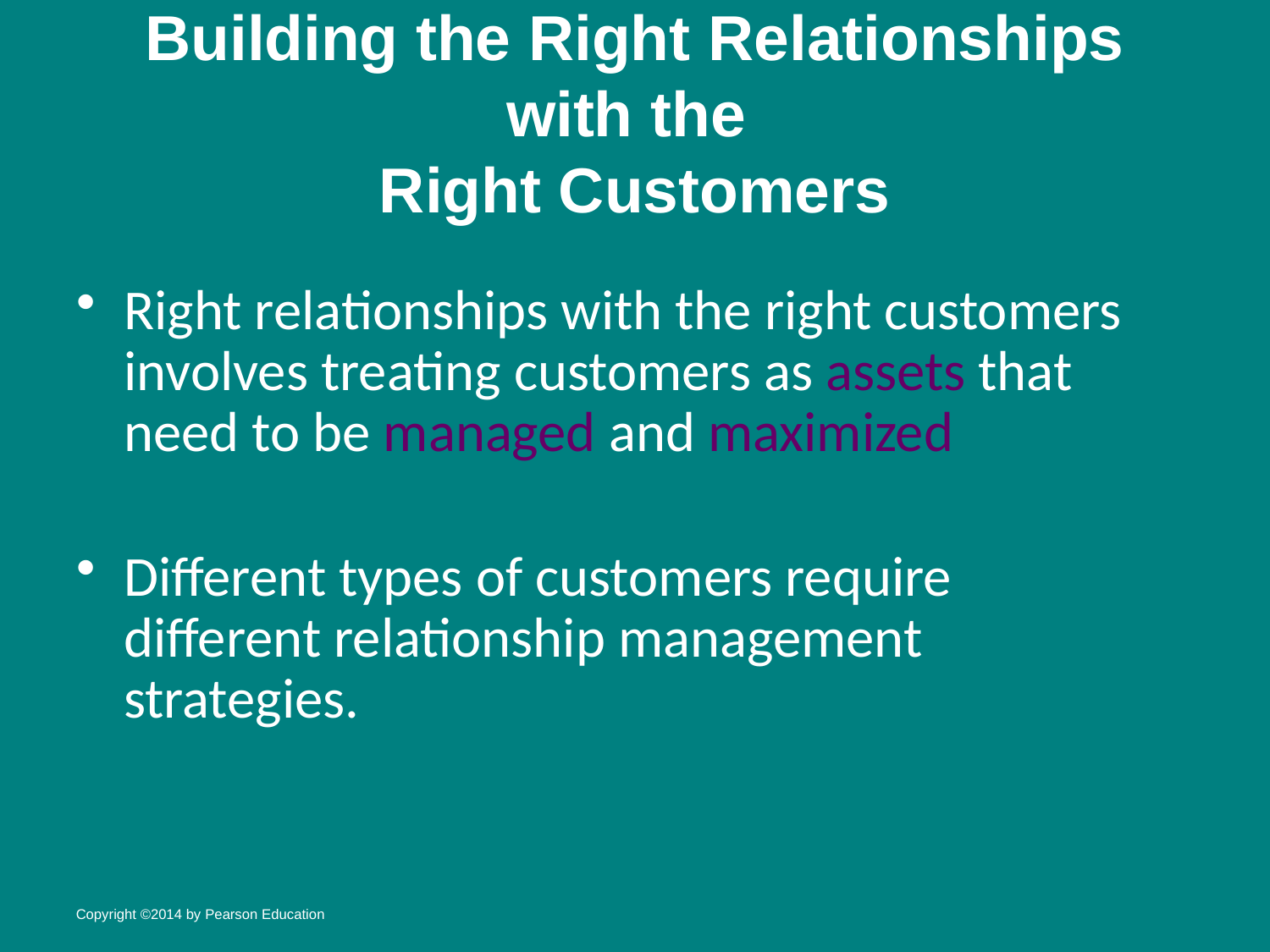

# Building the Right Relationships with the Right Customers

Right relationships with the right customers involves treating customers as assets that need to be managed and maximized

Different types of customers require different relationship management strategies.

Copyright ©2014 by Pearson Education